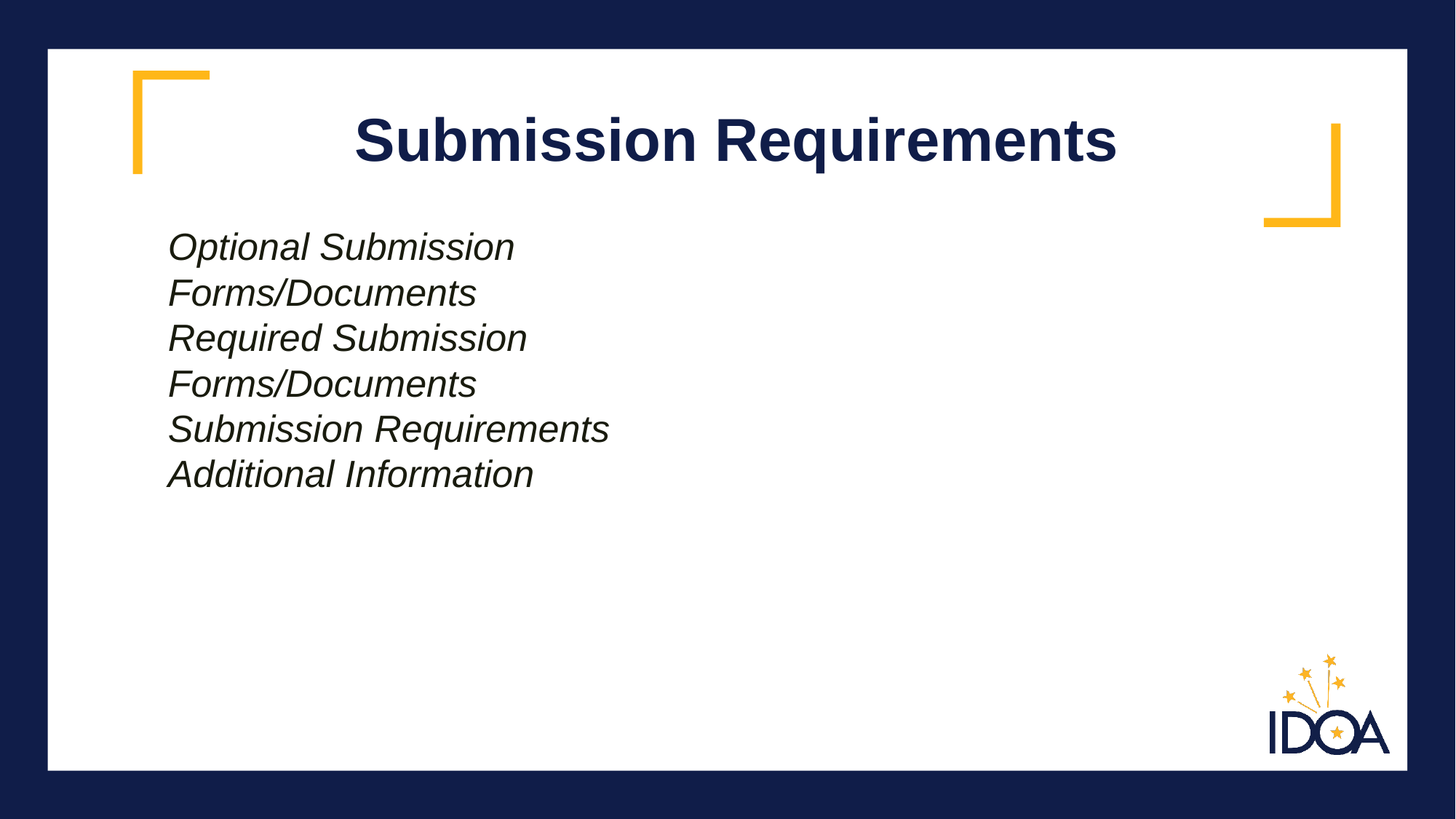

# Submission Requirements

Optional Submission Forms/Documents
Required Submission Forms/Documents
Submission Requirements
Additional Information